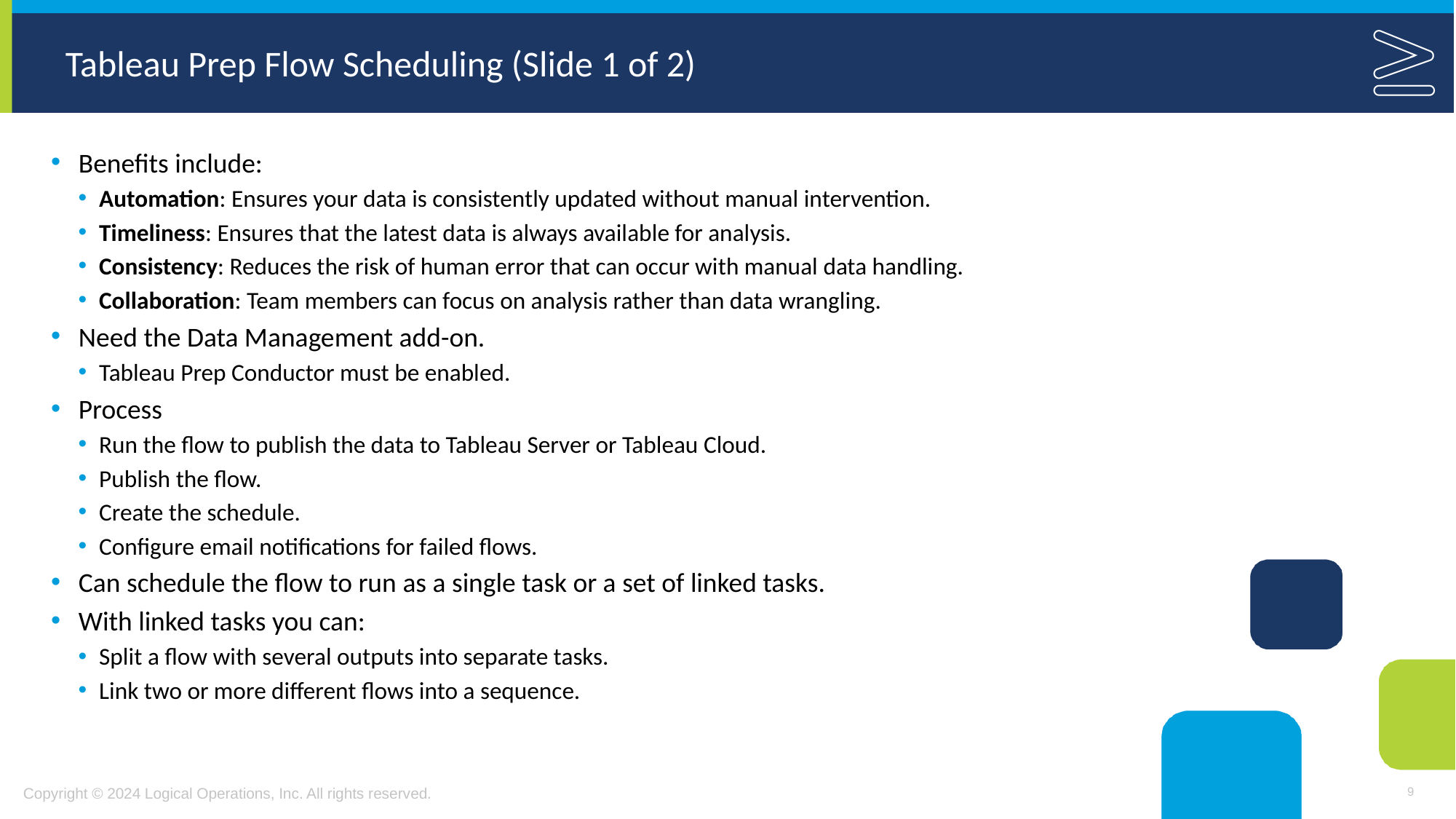

# Tableau Prep Flow Scheduling (Slide 1 of 2)
Benefits include:
Automation: Ensures your data is consistently updated without manual intervention.
Timeliness: Ensures that the latest data is always available for analysis.
Consistency: Reduces the risk of human error that can occur with manual data handling.
Collaboration: Team members can focus on analysis rather than data wrangling.
Need the Data Management add-on.
Tableau Prep Conductor must be enabled.
Process
Run the flow to publish the data to Tableau Server or Tableau Cloud.
Publish the flow.
Create the schedule.
Configure email notifications for failed flows.
Can schedule the flow to run as a single task or a set of linked tasks.
With linked tasks you can:
Split a flow with several outputs into separate tasks.
Link two or more different flows into a sequence.
9